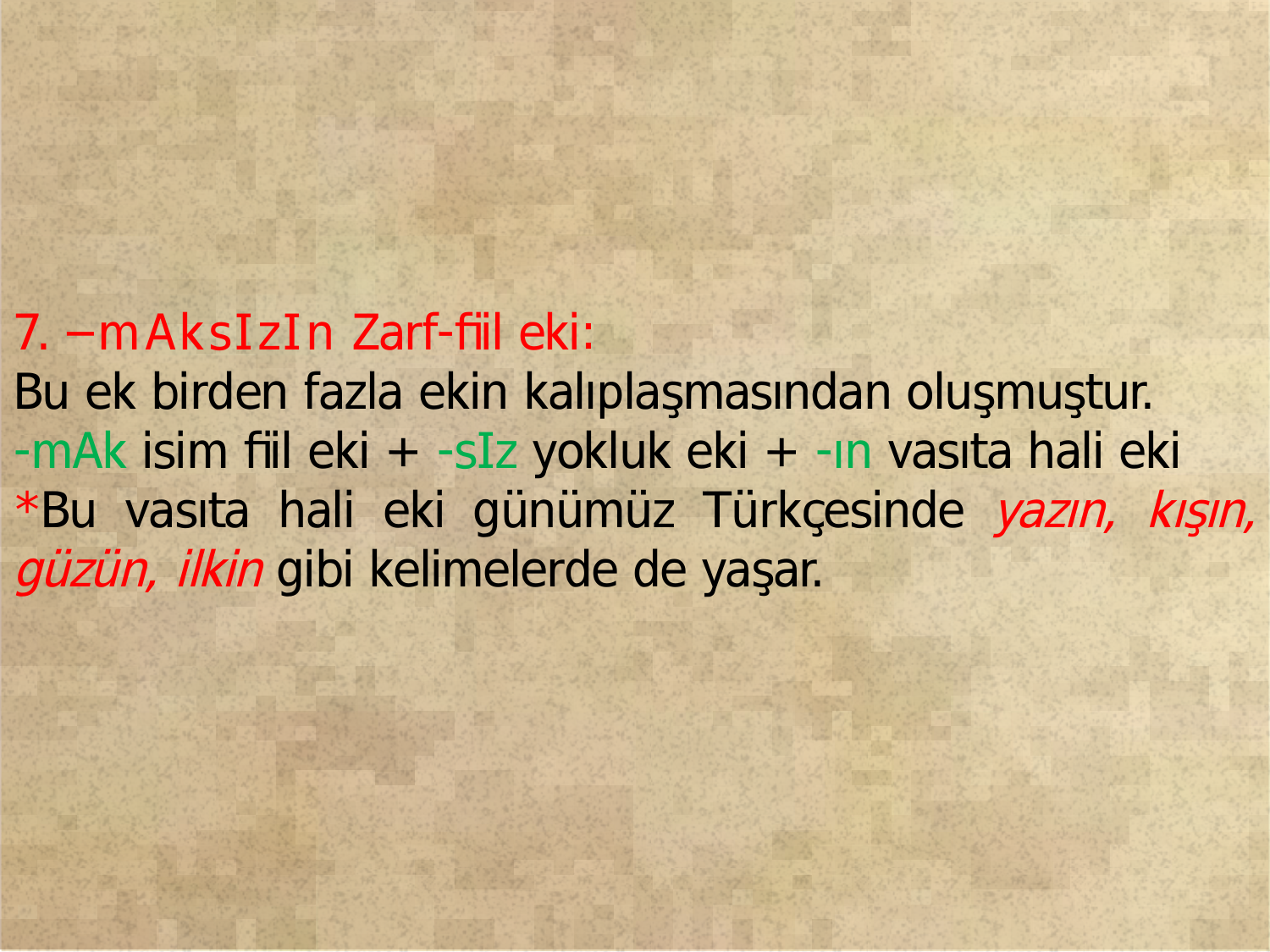

7. –mAksIzIn Zarf-fiil eki:
Bu ek birden fazla ekin kalıplaşmasından oluşmuştur.
-mAk isim fiil eki + -sIz yokluk eki + -ın vasıta hali eki
*Bu vasıta hali eki günümüz Türkçesinde yazın, kışın, güzün, ilkin gibi kelimelerde de yaşar.